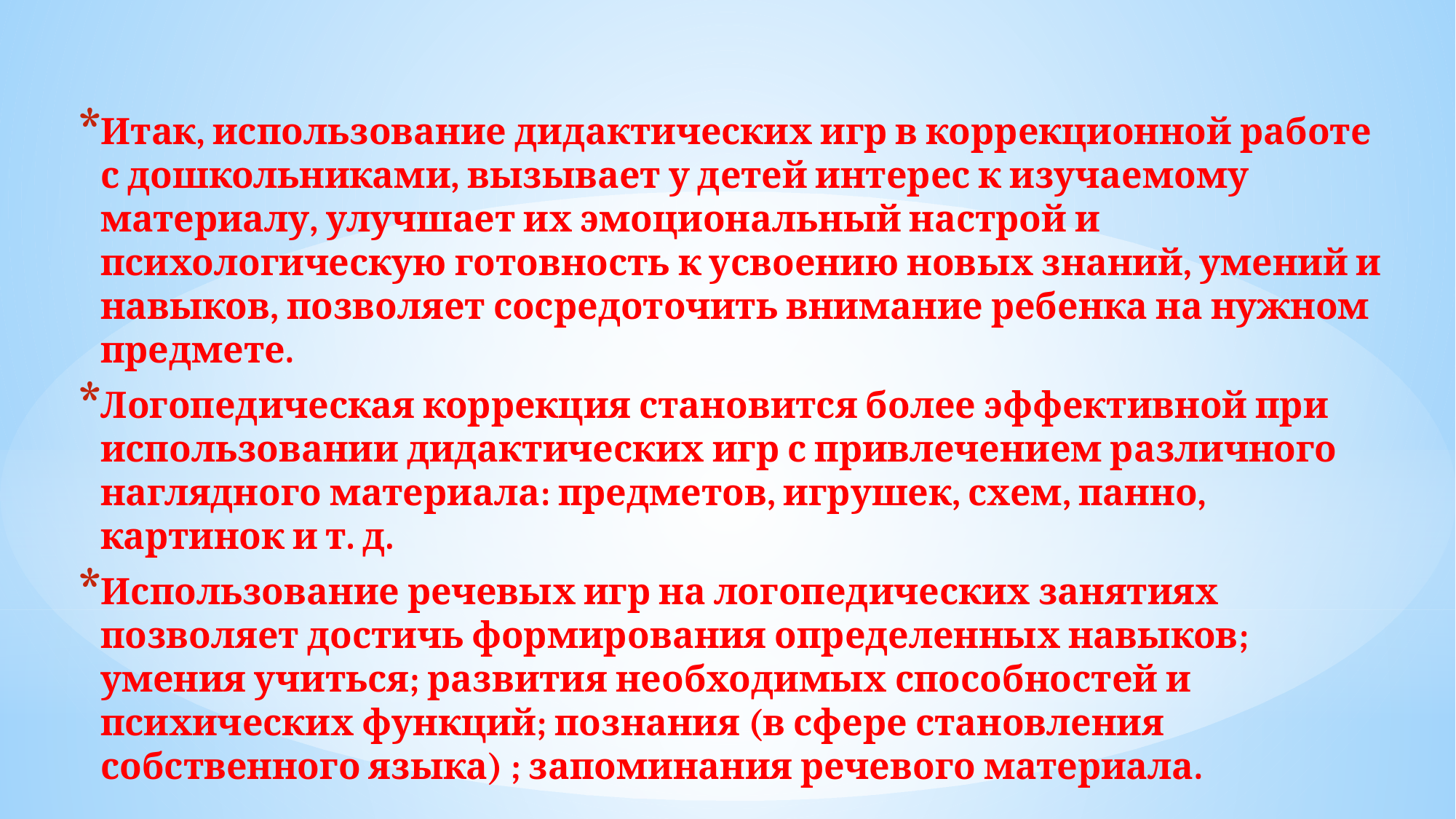

Итак, использование дидактических игр в коррекционной работе с дошкольниками, вызывает у детей интерес к изучаемому материалу, улучшает их эмоциональный настрой и психологическую готовность к усвоению новых знаний, умений и навыков, позволяет сосредоточить внимание ребенка на нужном предмете.
Логопедическая коррекция становится более эффективной при использовании дидактических игр с привлечением различного наглядного материала: предметов, игрушек, схем, панно, картинок и т. д.
Использование речевых игр на логопедических занятиях позволяет достичь формирования определенных навыков; умения учиться; развития необходимых способностей и психических функций; познания (в сфере становления собственного языка) ; запоминания речевого материала.